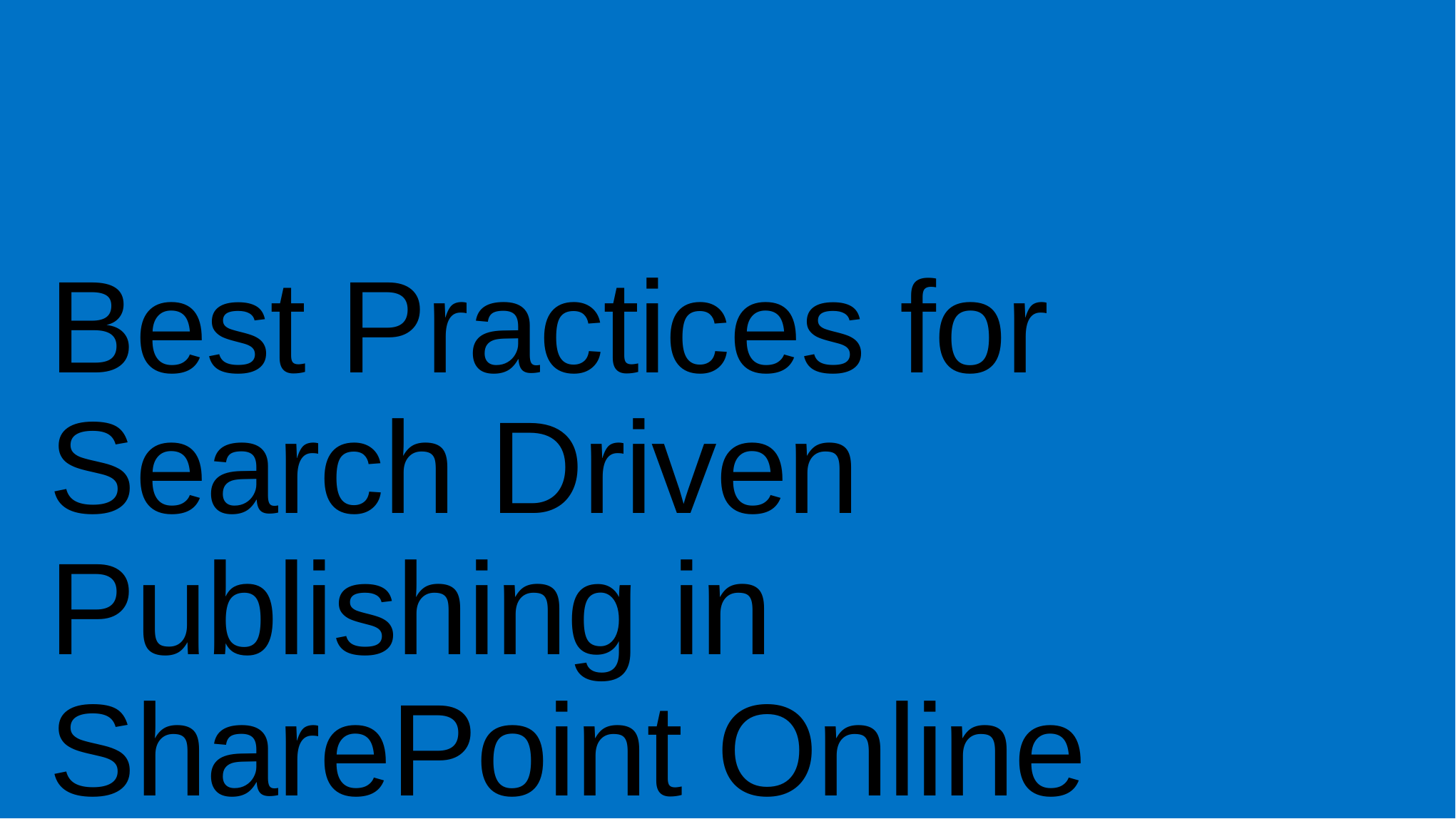

# Best Practices for Search Driven Publishing in SharePoint Online